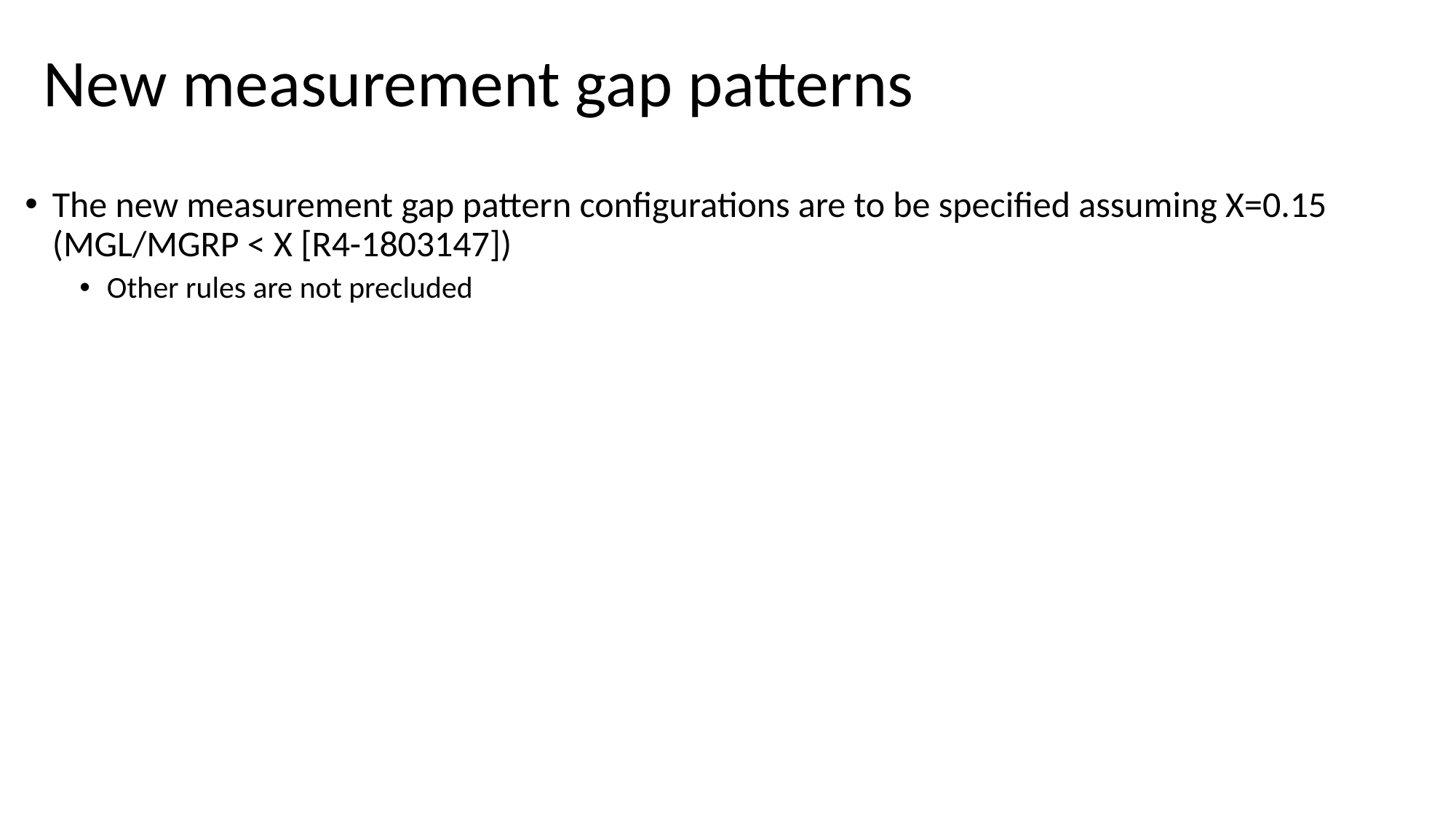

# New measurement gap patterns
The new measurement gap pattern configurations are to be specified assuming X=0.15 (MGL/MGRP < X [R4-1803147])
Other rules are not precluded